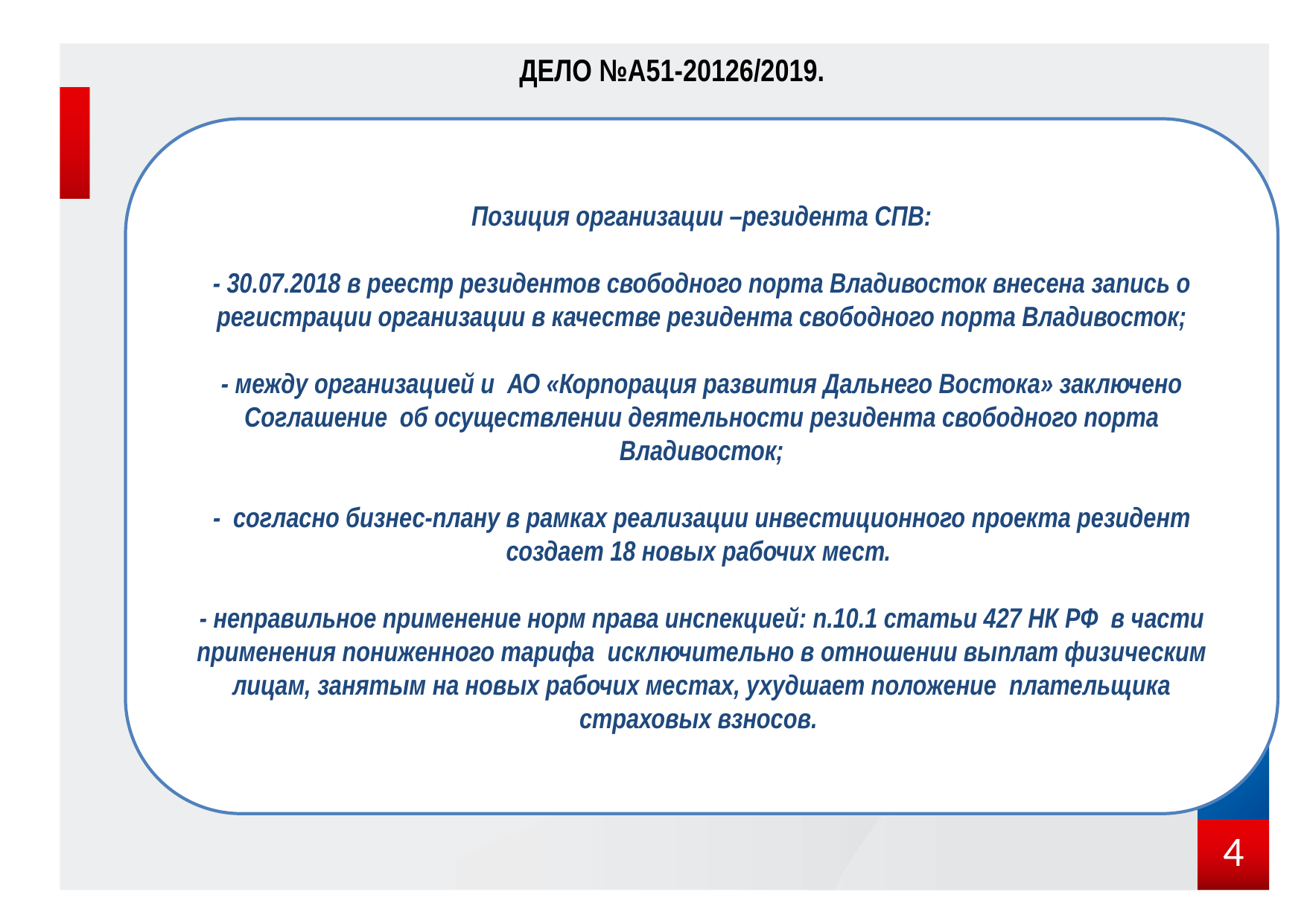

# Дело №А51-20126/2019.
Позиция организации –резидента СПВ:

- 30.07.2018 в реестр резидентов свободного порта Владивосток внесена запись о регистрации организации в качестве резидента свободного порта Владивосток;

- между организацией и  АО «Корпорация развития Дальнего Востока» заключено Соглашение  об осуществлении деятельности резидента свободного порта Владивосток;

-  согласно бизнес-плану в рамках реализации инвестиционного проекта резидент создает 18 новых рабочих мест.

- неправильное применение норм права инспекцией: п.10.1 статьи 427 НК РФ  в части применения пониженного тарифа  исключительно в отношении выплат физическим лицам, занятым на новых рабочих местах, ухудшает положение  плательщика страховых взносов.
4